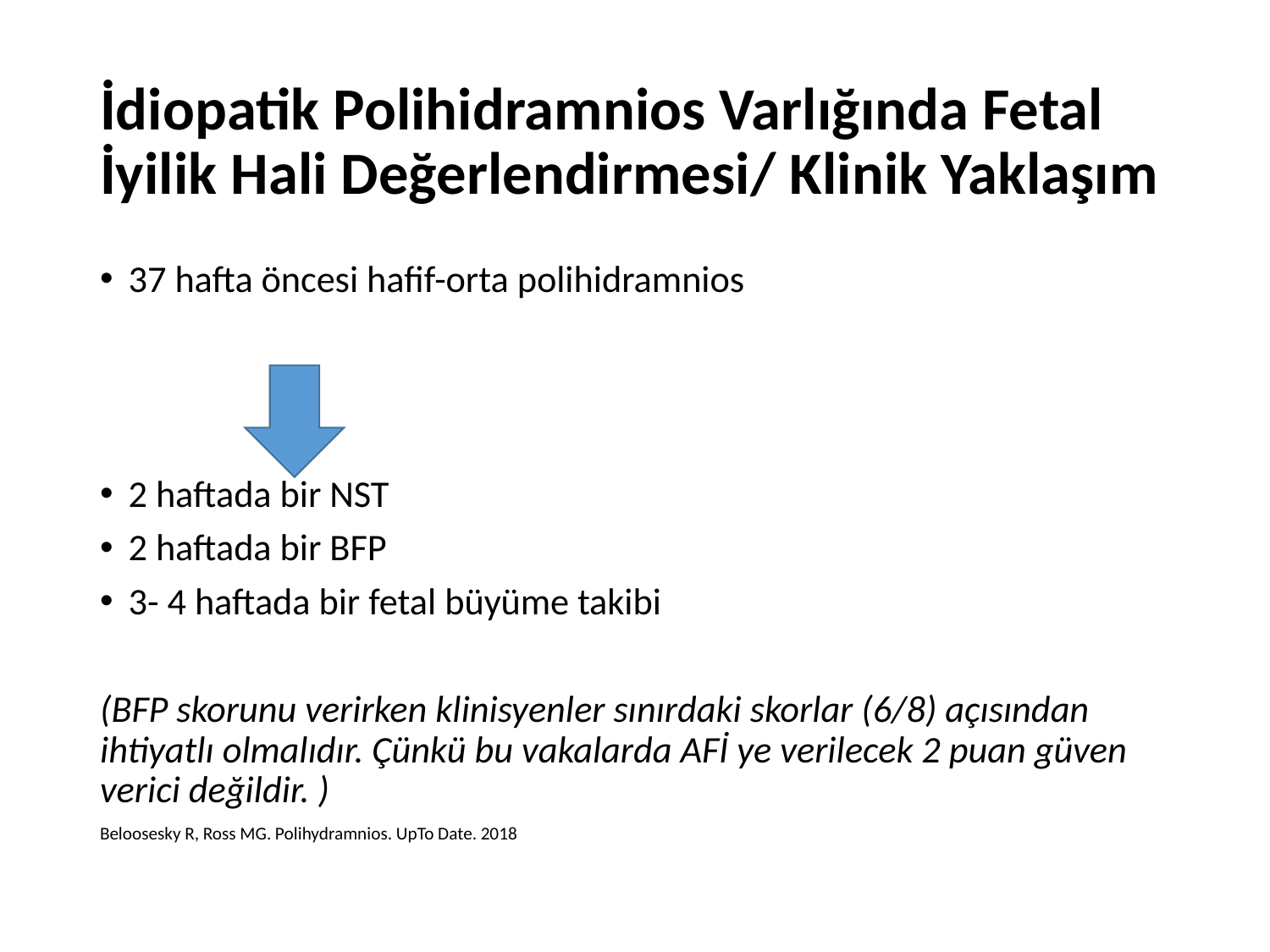

# İdiopatik Polihidramnios Varlığında Fetal İyilik Hali Değerlendirmesi/ Klinik Yaklaşım
37 hafta öncesi hafif-orta polihidramnios

2 haftada bir NST
2 haftada bir BFP
3- 4 haftada bir fetal büyüme takibi

(BFP skorunu verirken klinisyenler sınırdaki skorlar (6/8) açısından  ihtiyatlı olmalıdır. Çünkü bu vakalarda AFİ ye verilecek 2 puan güven verici değildir. )
Beloosesky R, Ross MG. Polihydramnios. UpTo Date. 2018